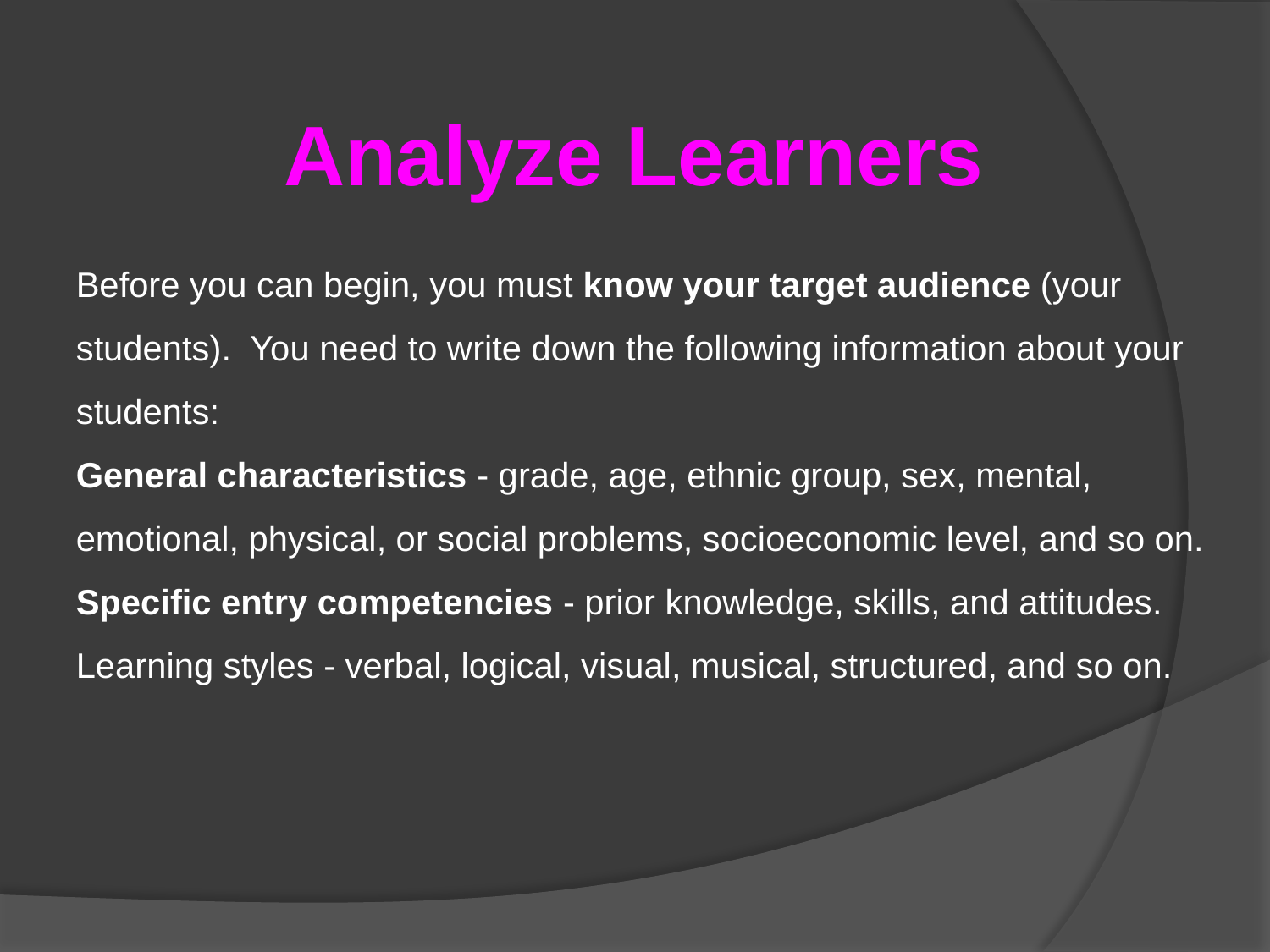

Analyze Learners

Before you can begin, you must know your target audience (your students).  You need to write down the following information about your students:
General characteristics - grade, age, ethnic group, sex, mental, emotional, physical, or social problems, socioeconomic level, and so on.
Specific entry competencies - prior knowledge, skills, and attitudes.
Learning styles - verbal, logical, visual, musical, structured, and so on.